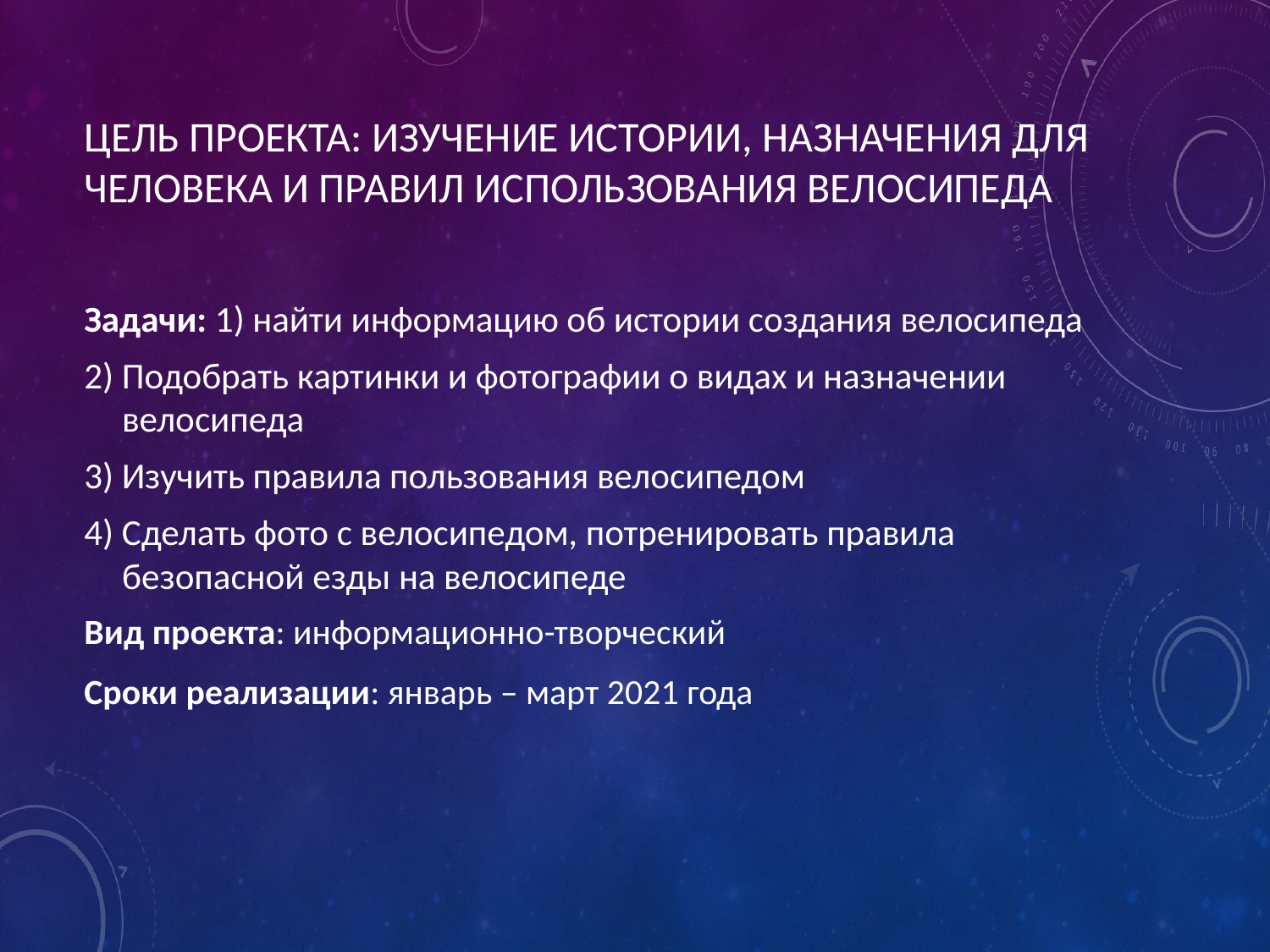

# Цель проекта: изучение истории, назначения для человека и правил использования велосипеда
Задачи: 1) найти информацию об истории создания велосипеда
2) Подобрать картинки и фотографии о видах и назначении велосипеда
3) Изучить правила пользования велосипедом
4) Сделать фото с велосипедом, потренировать правила безопасной езды на велосипеде
Вид проекта: информационно-творческий
Сроки реализации: январь – март 2021 года